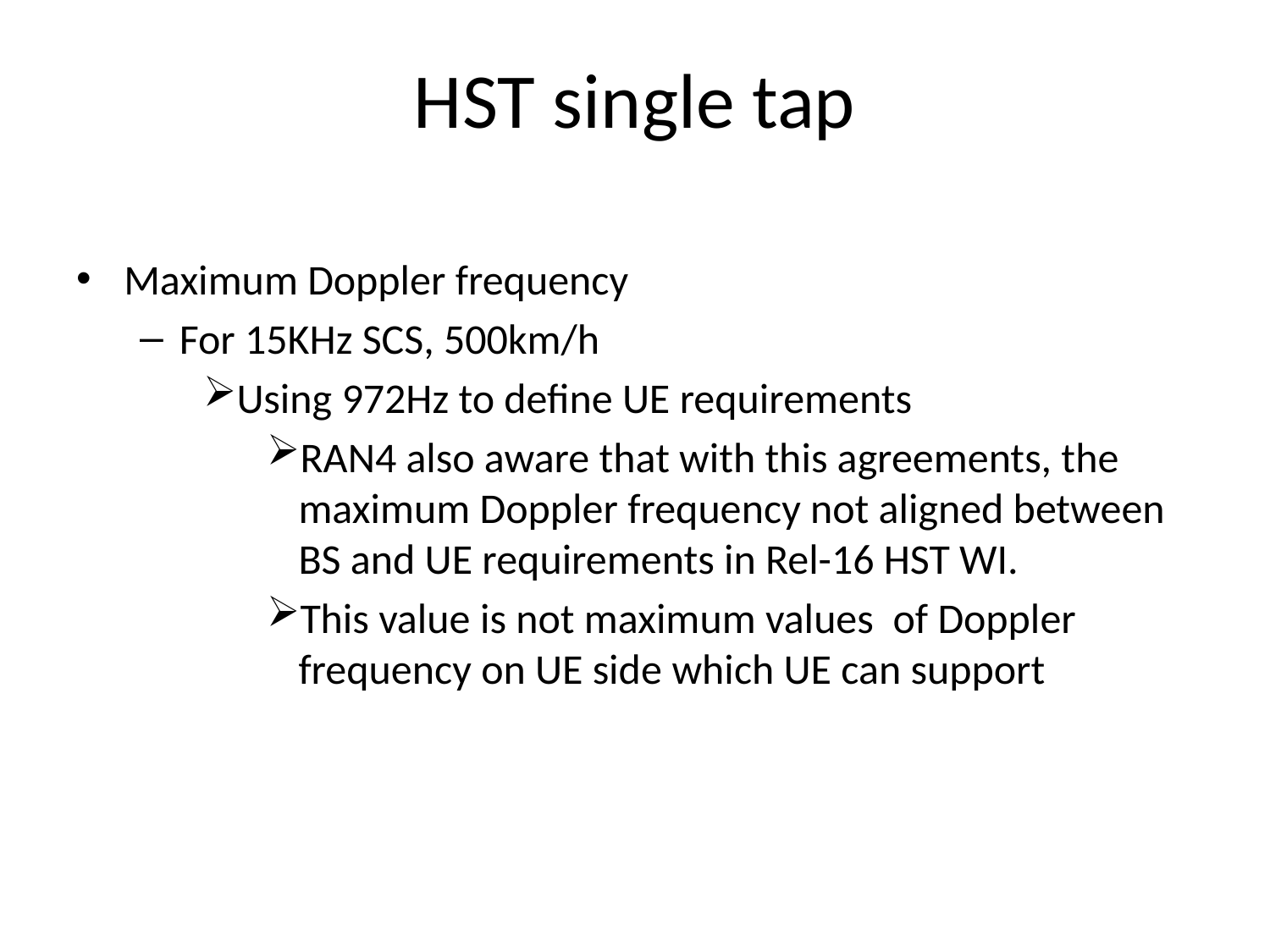

# HST single tap
Maximum Doppler frequency
For 15KHz SCS, 500km/h
Using 972Hz to define UE requirements
RAN4 also aware that with this agreements, the maximum Doppler frequency not aligned between BS and UE requirements in Rel-16 HST WI.
This value is not maximum values  of Doppler frequency on UE side which UE can support